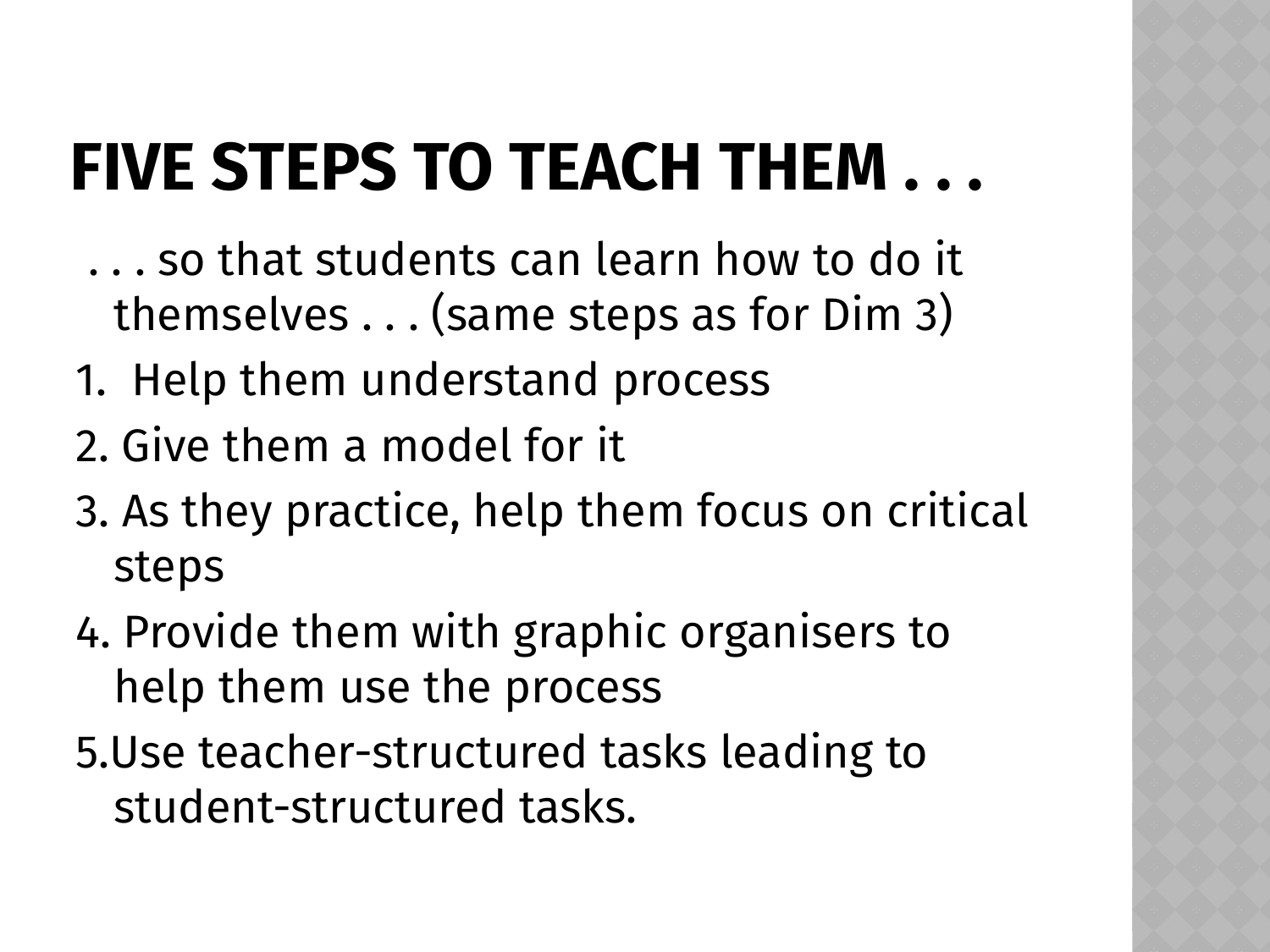

# FIVE STEPS TO TEACH THEM . . .
 . . . so that students can learn how to do it themselves . . . (same steps as for Dim 3)
1.  Help them understand process
2. Give them a model for it
3. As they practice, help them focus on critical steps
4. Provide them with graphic organisers to help them use the process
5.Use teacher-structured tasks leading to student-structured tasks.